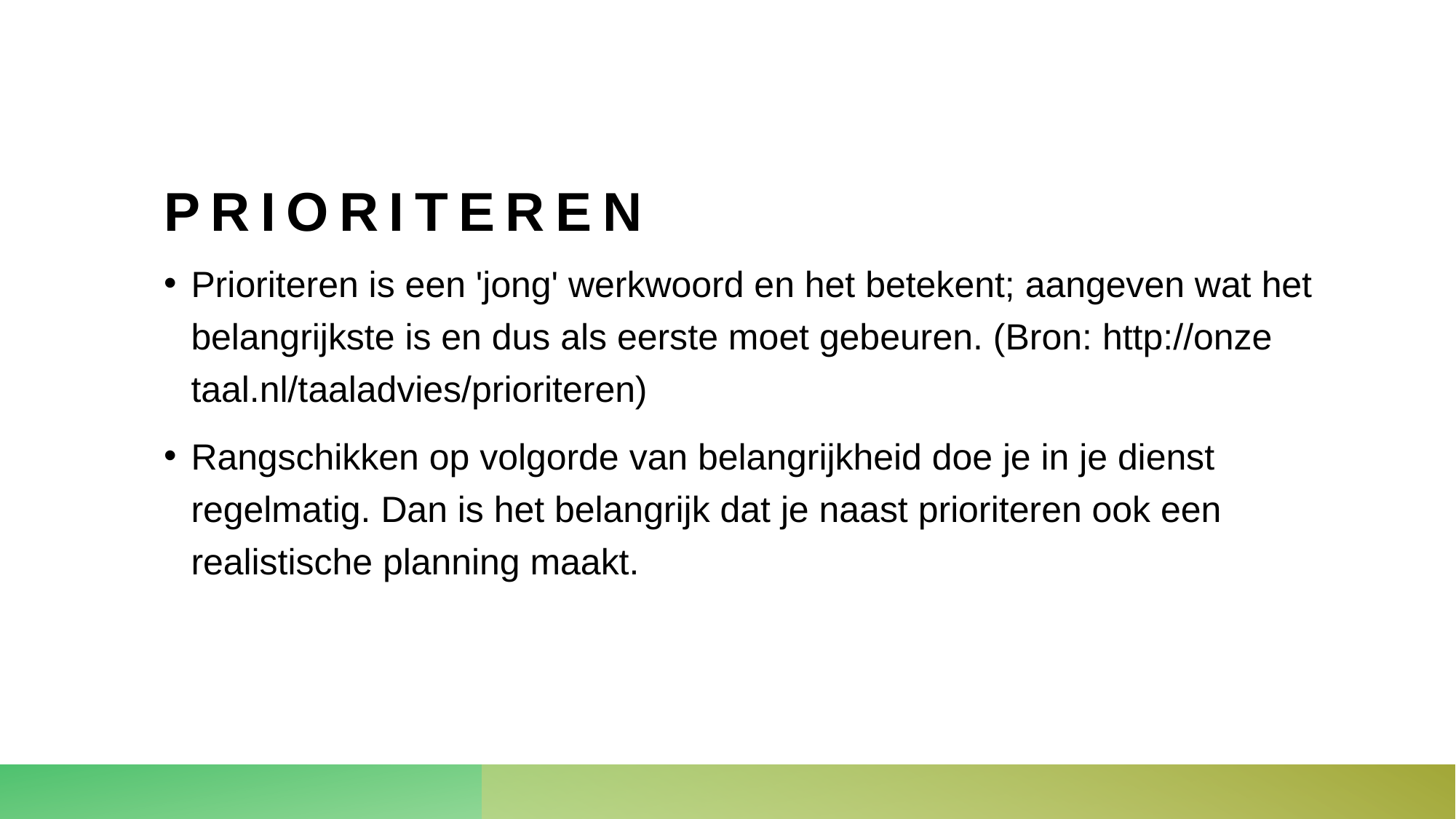

# Prioriteren
Prioriteren is een 'jong' werkwoord en het betekent; aangeven wat het belangrijkste is en dus als eerste moet gebeuren. (Bron: http://onze taal.nl/taaladvies/prioriteren)
Rangschikken op volgorde van belangrijkheid doe je in je dienst regelmatig. Dan is het belangrijk dat je naast prioriteren ook een realistische planning maakt.